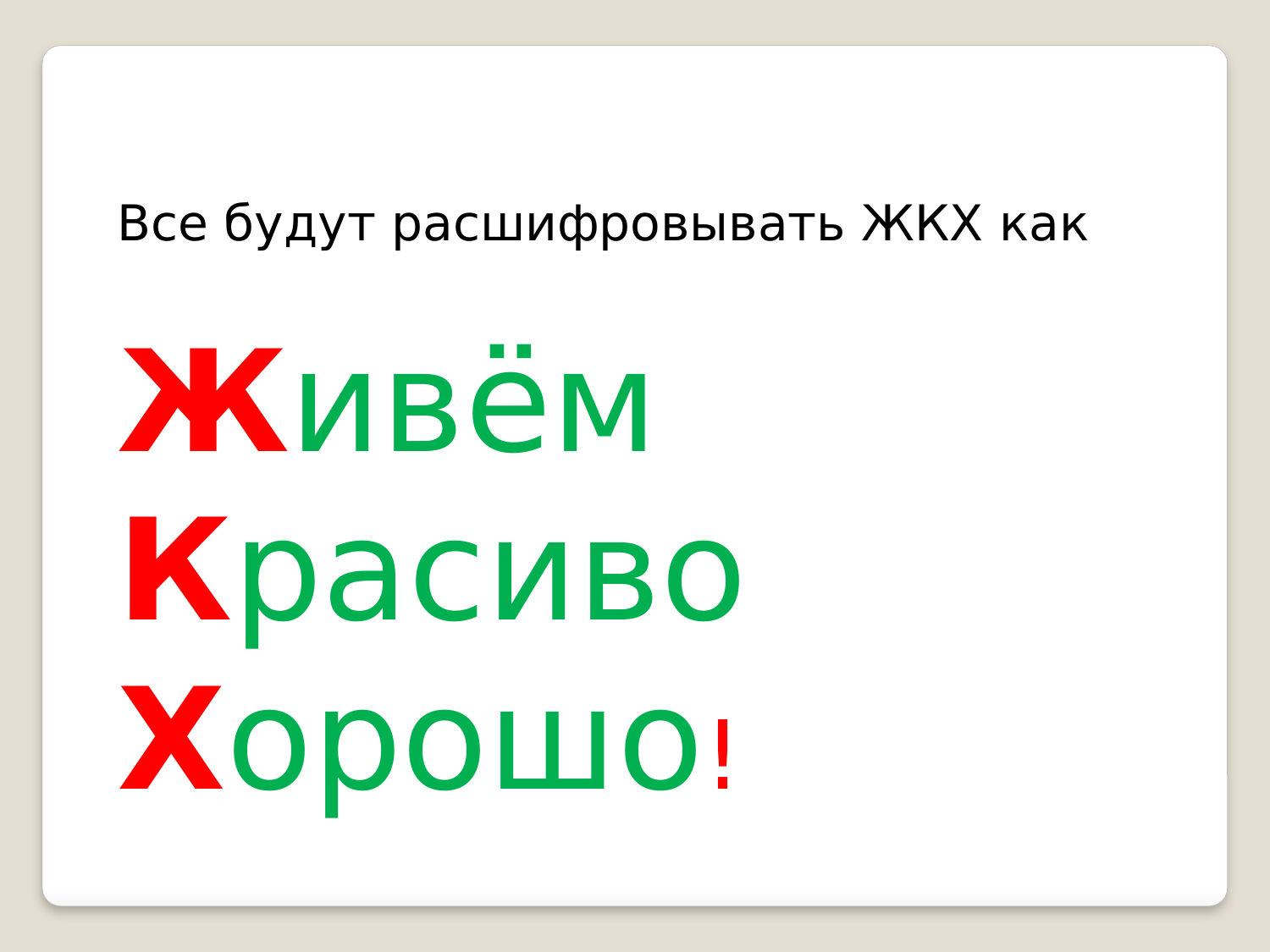

Все будут расшифровывать ЖКХ как

Живём
Красиво
Хорошо!